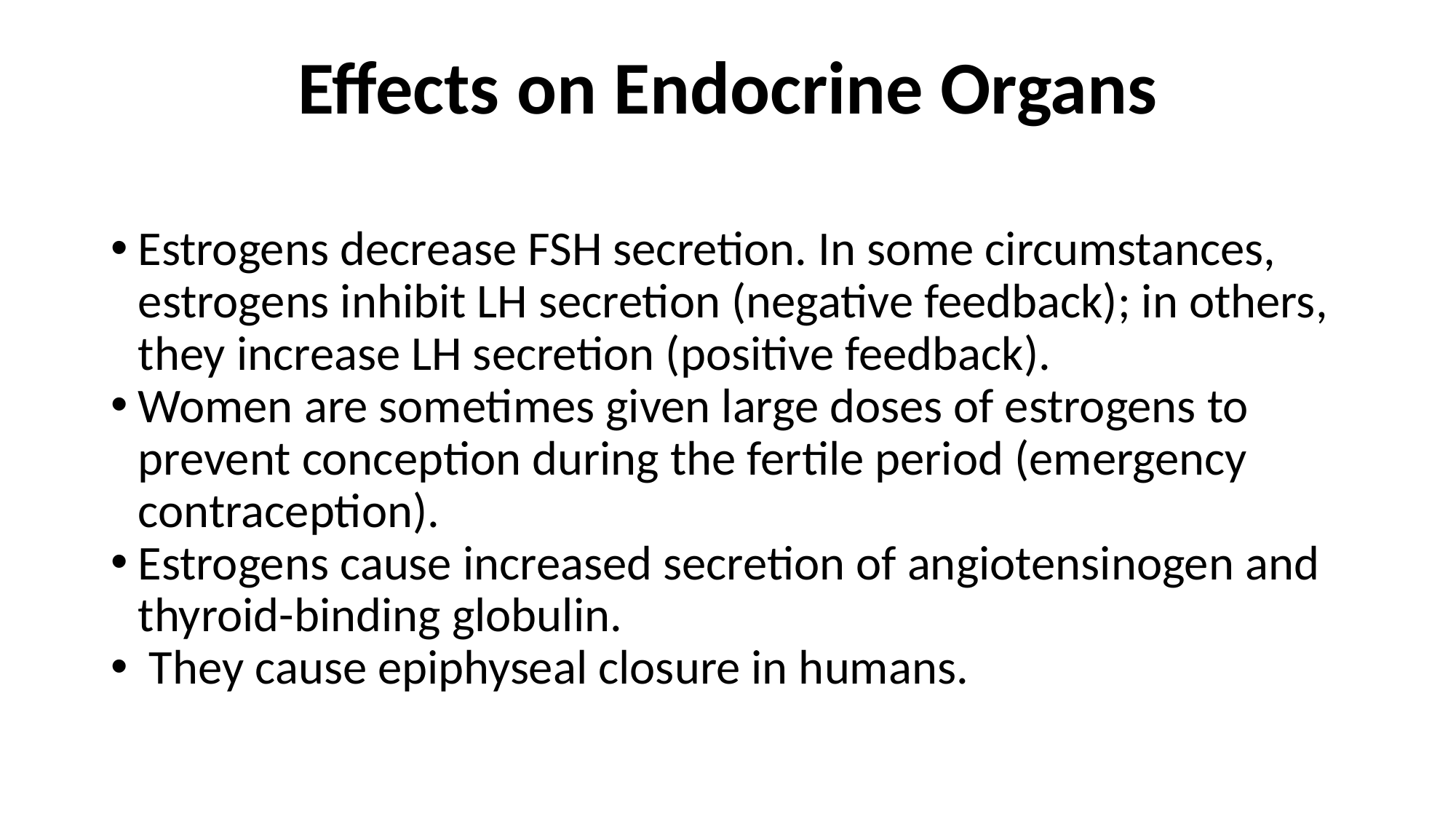

# Effects on Endocrine Organs
Estrogens decrease FSH secretion. In some circumstances, estrogens inhibit LH secretion (negative feedback); in others, they increase LH secretion (positive feedback).
Women are sometimes given large doses of estrogens to prevent conception during the fertile period (emergency contraception).
Estrogens cause increased secretion of angiotensinogen and thyroid-binding globulin.
 They cause epiphyseal closure in humans.